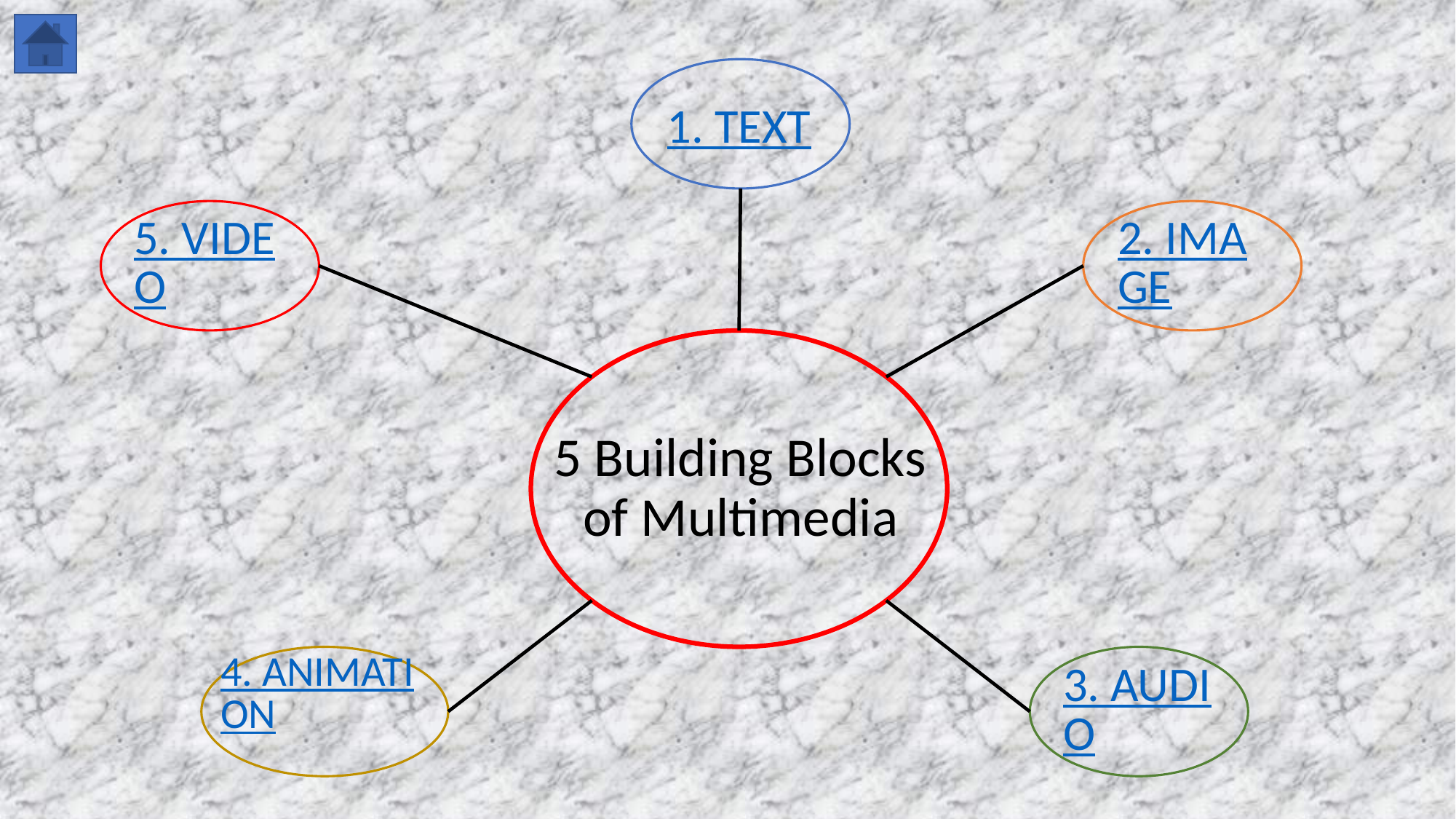

1. TEXT
5. VIDEO
2. IMAGE

# 5 Building Blocks of Multimedia
4. ANIMATION

3. AUDIO